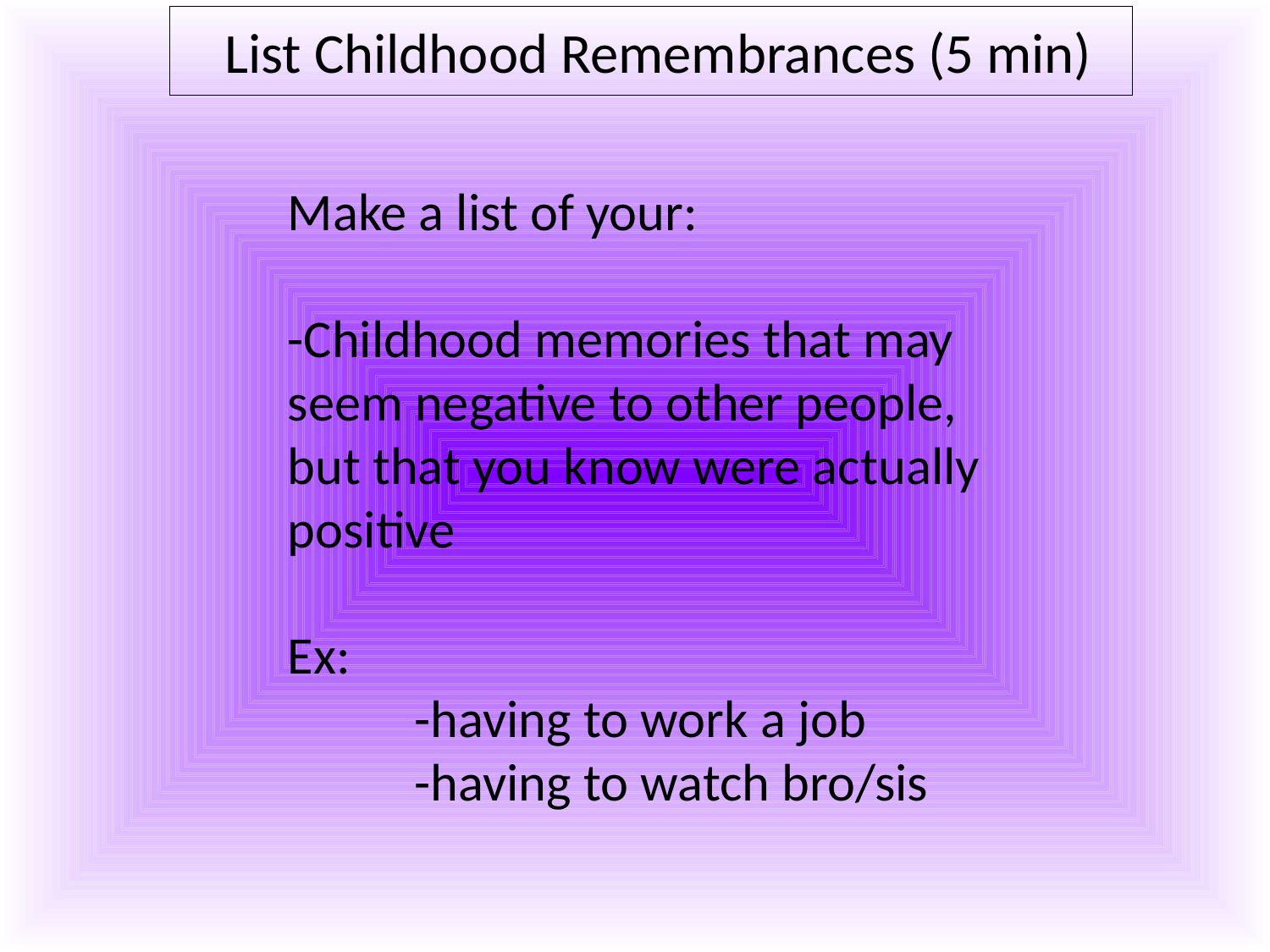

# List Childhood Remembrances (5 min)
Make a list of your:

-Childhood memories that may seem negative to other people, but that you know were actually positive

Ex:
	-having to work a job
	-having to watch bro/sis